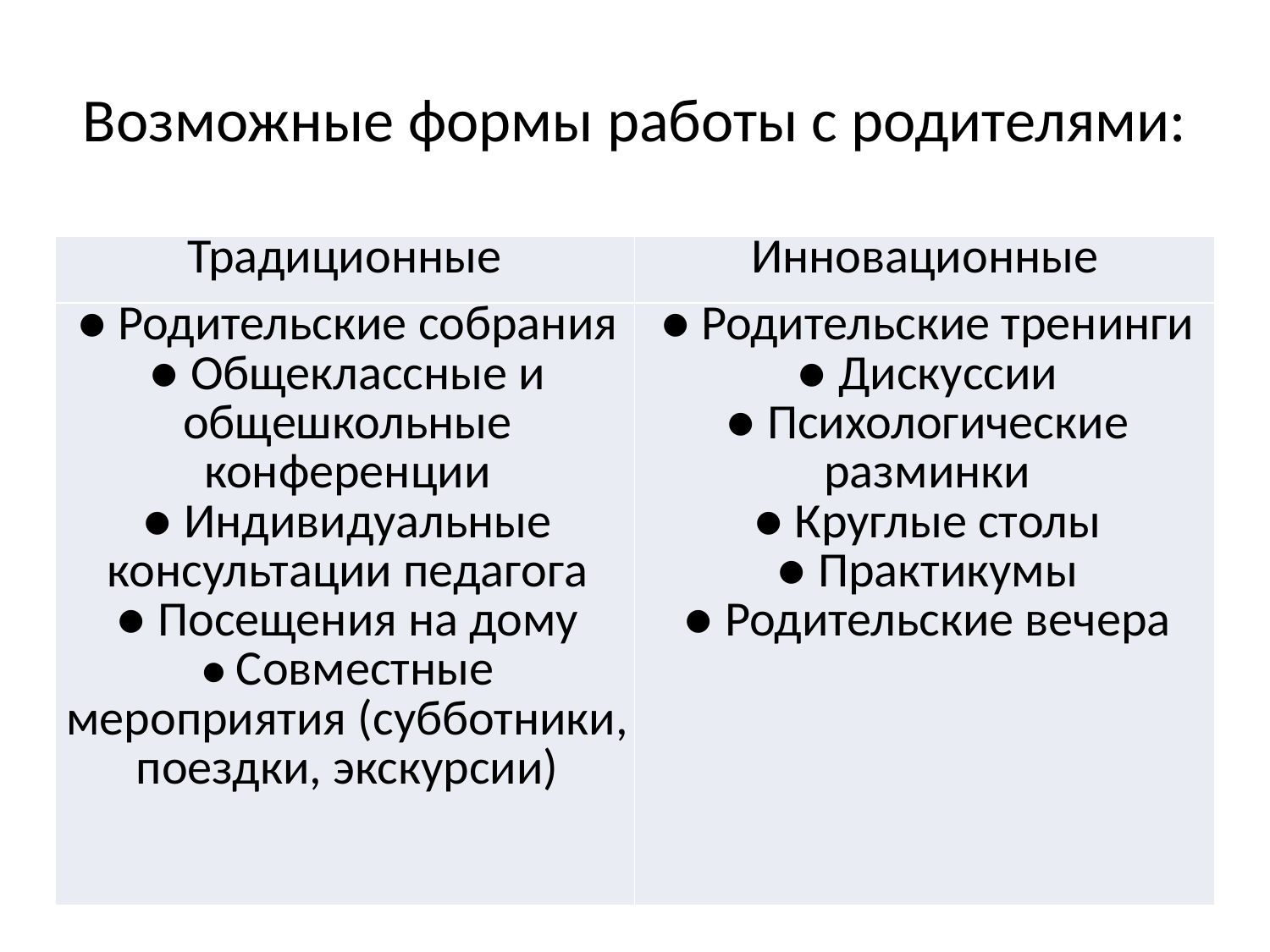

# Возможные формы работы с родителями:
| Традиционные | Инновационные |
| --- | --- |
| ● Родительские собрания ● Общеклассные и общешкольные конференции ● Индивидуальные консультации педагога ● Посещения на дому ● Совместные мероприятия (субботники, поездки, экскурсии) | ● Родительские тренинги ● Дискуссии ● Психологические разминки ● Круглые столы ● Практикумы ● Родительские вечера |